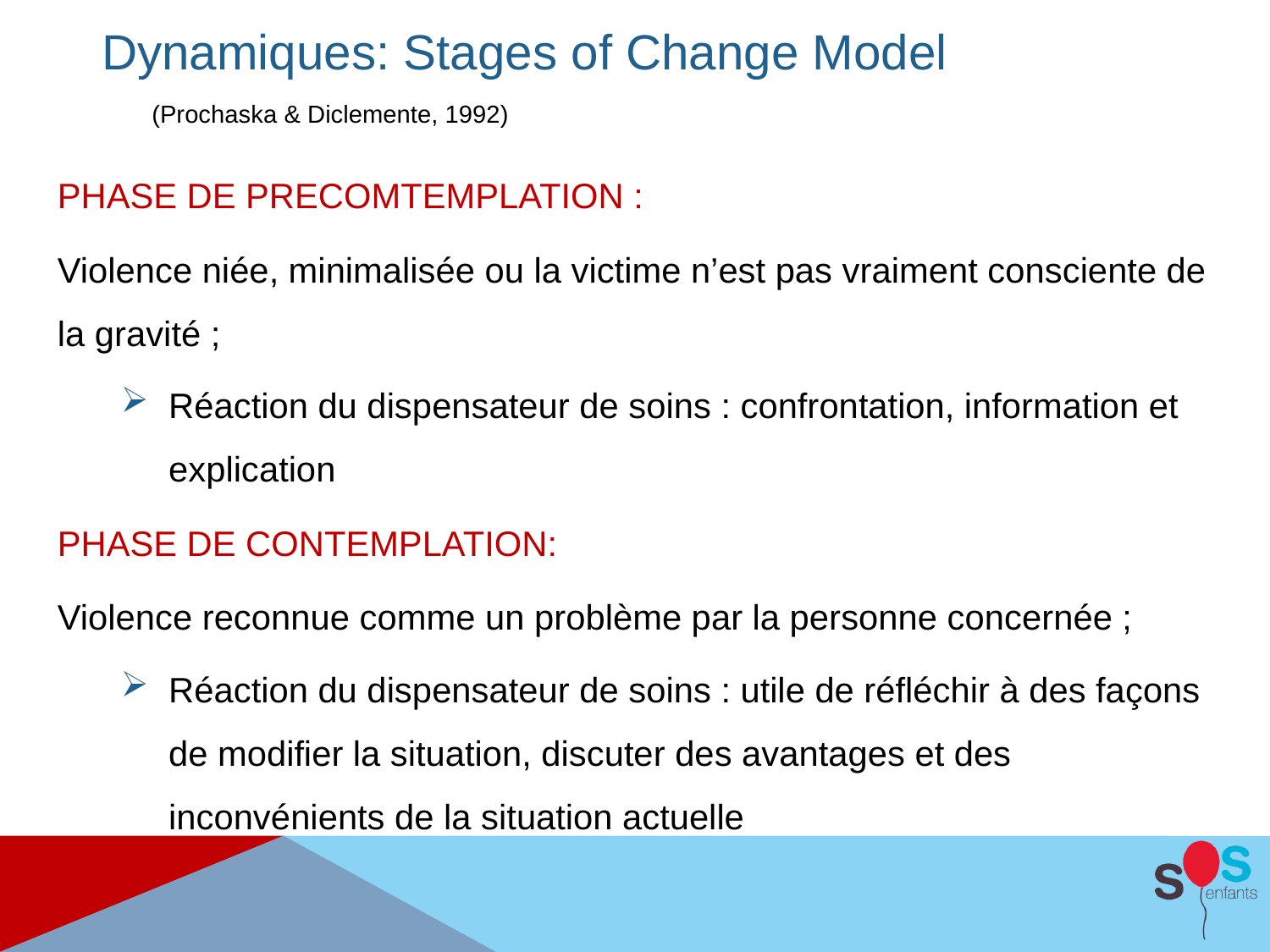

Dynamiques: Stages of Change Model
	(Prochaska & Diclemente, 1992)
PHASE DE PRECOMTEMPLATION :
Violence niée, minimalisée ou la victime n’est pas vraiment consciente de la gravité ;
Réaction du dispensateur de soins : confrontation, information et explication
PHASE DE CONTEMPLATION:
Violence reconnue comme un problème par la personne concernée ;
Réaction du dispensateur de soins : utile de réfléchir à des façons de modifier la situation, discuter des avantages et des inconvénients de la situation actuelle